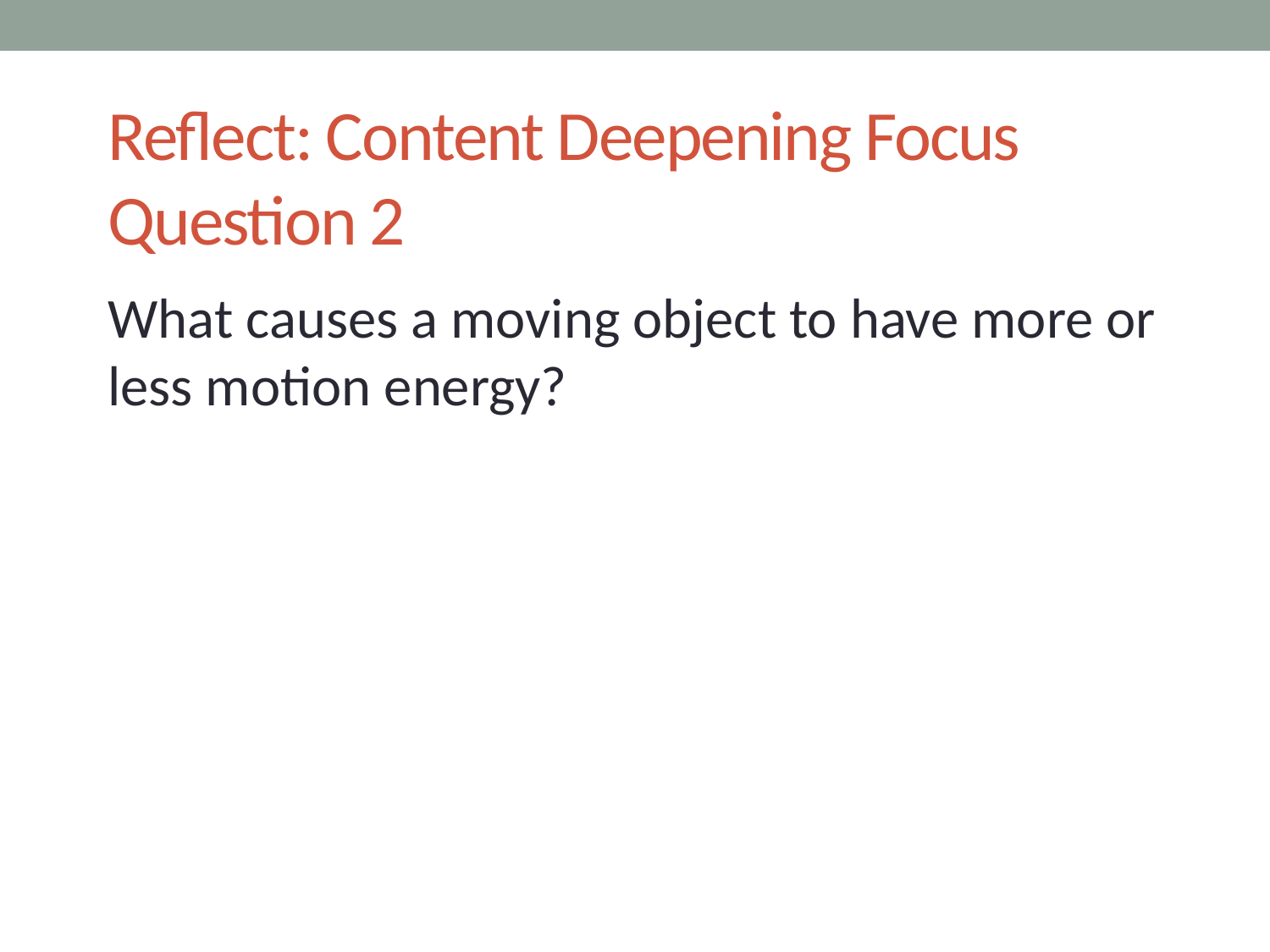

# Reflect: Content Deepening Focus Question 2
What causes a moving object to have more or less motion energy?